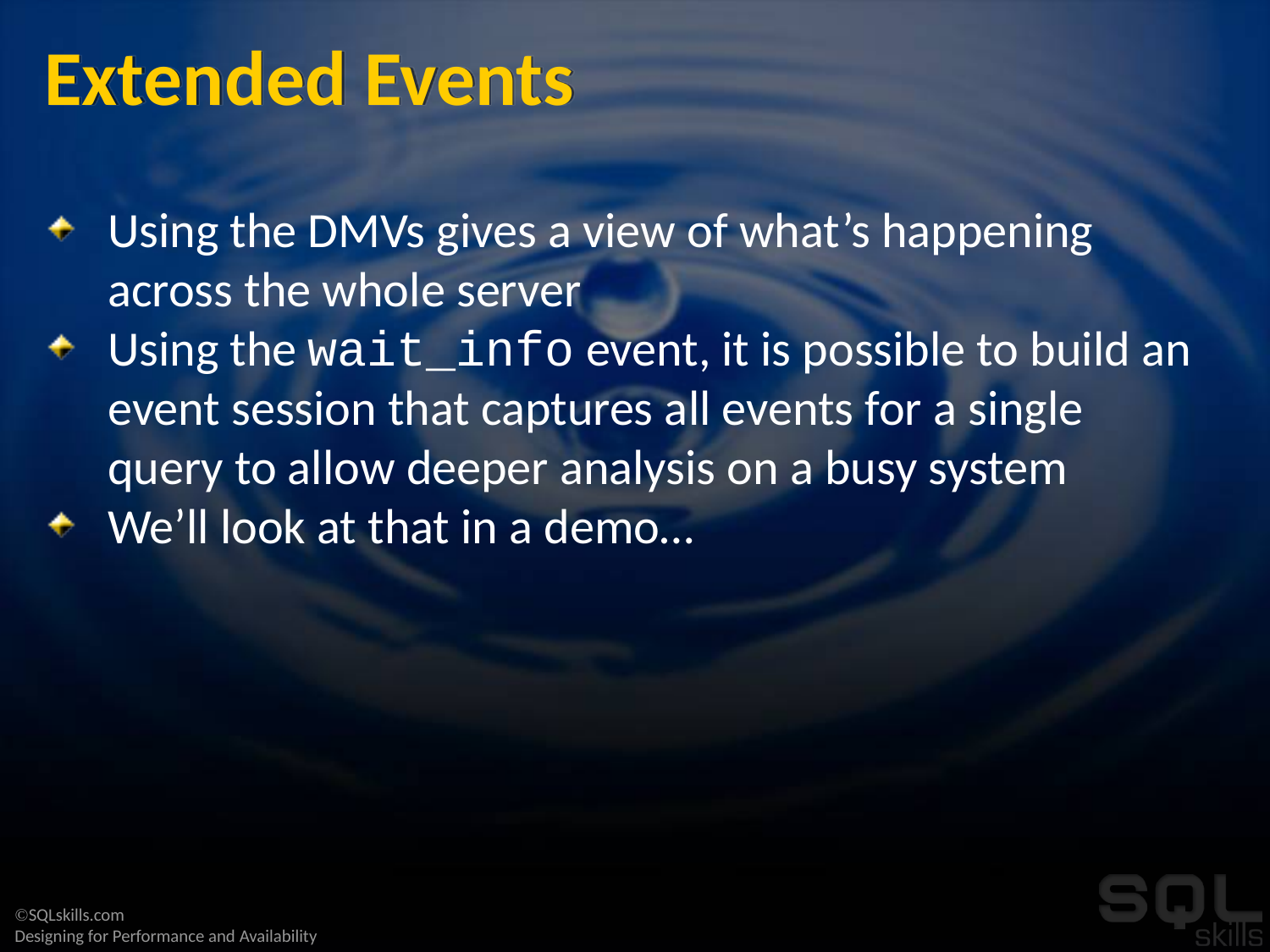

# Extended Events
Using the DMVs gives a view of what’s happening across the whole server
Using the wait_info event, it is possible to build an event session that captures all events for a single query to allow deeper analysis on a busy system
We’ll look at that in a demo…